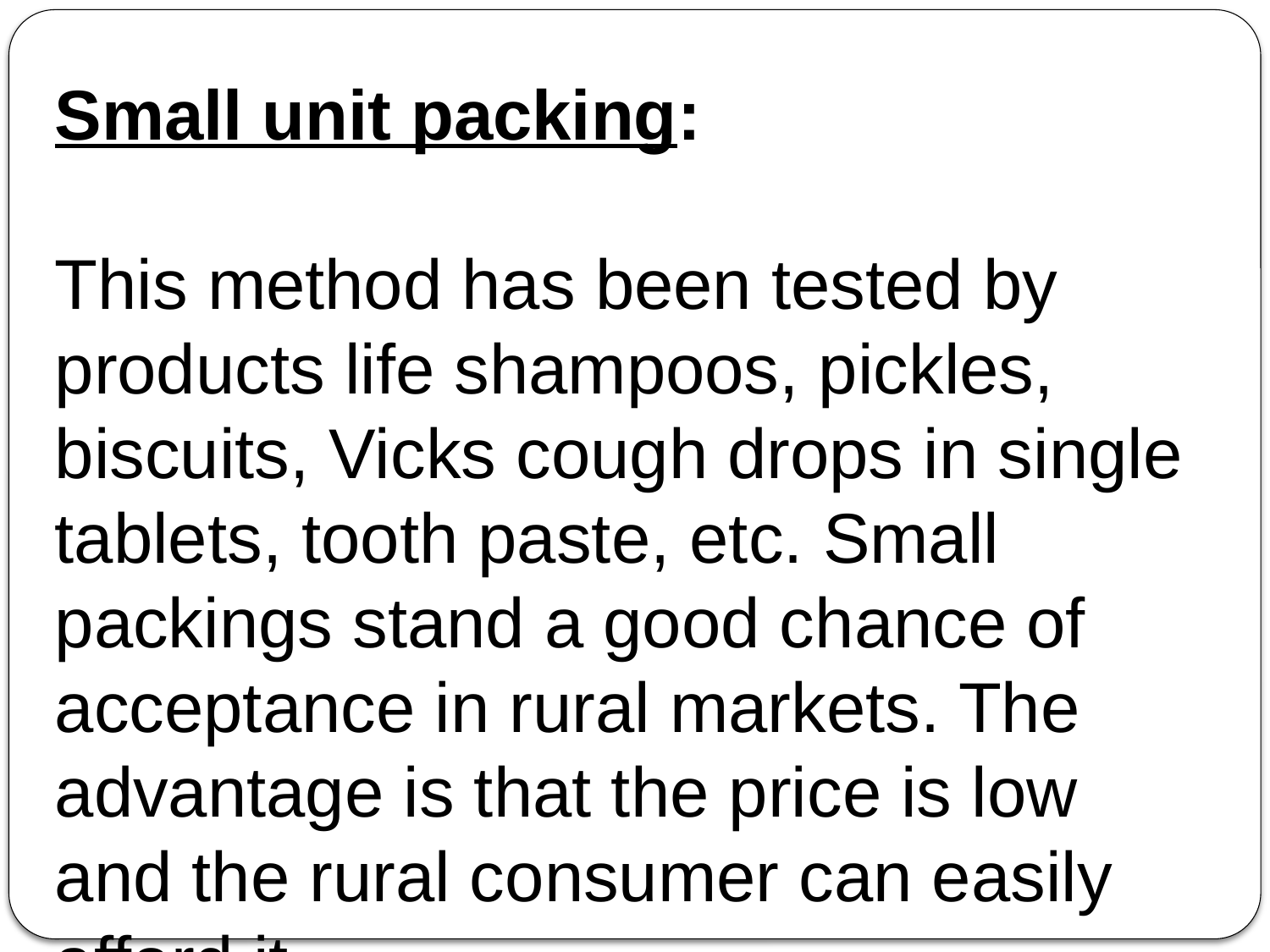

Small unit packing:

This method has been tested by products life shampoos, pickles, biscuits, Vicks cough drops in single tablets, tooth paste, etc. Small packings stand a good chance of acceptance in rural markets. The advantage is that the price is low and the rural consumer can easily afford it.